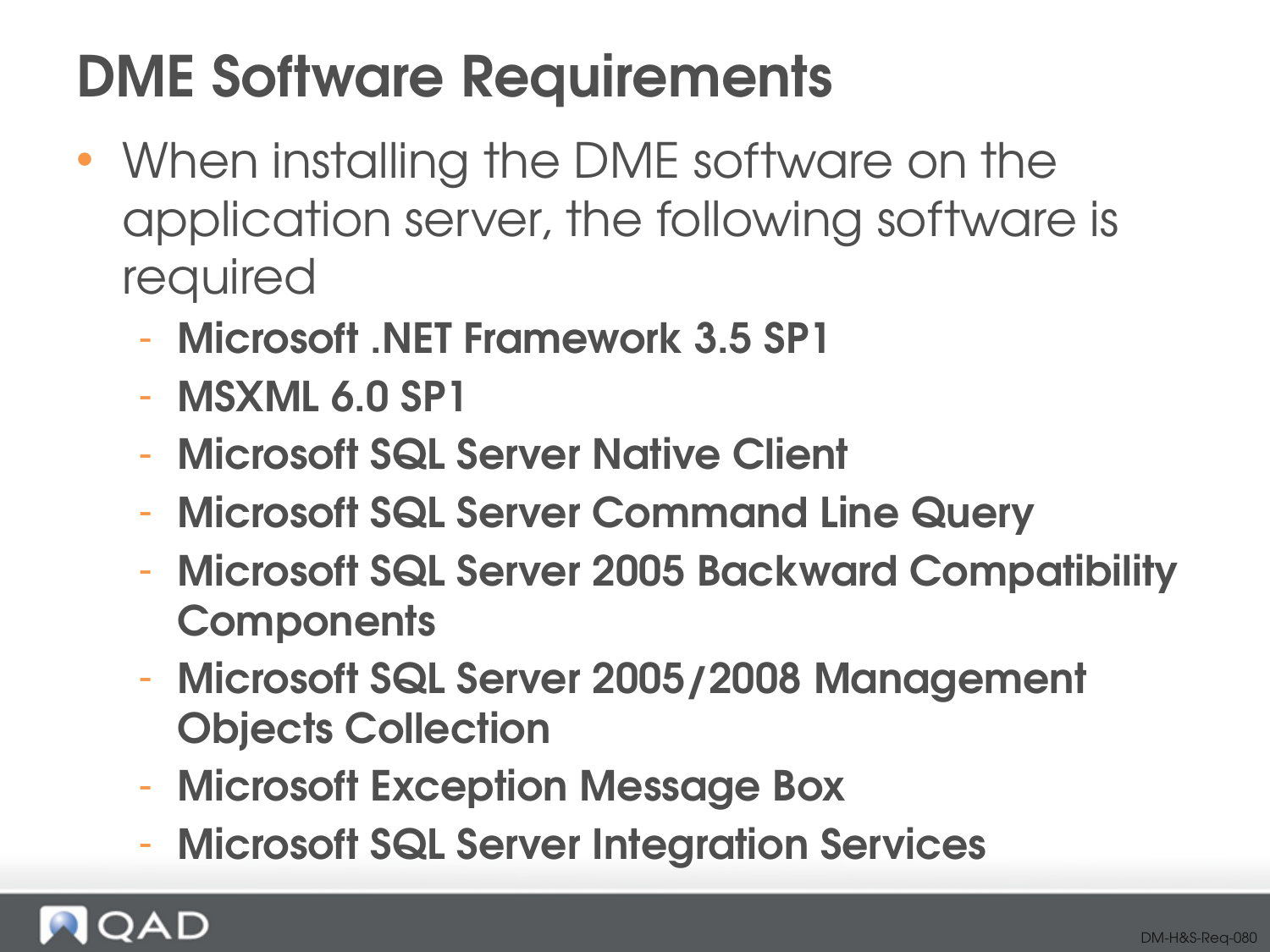

# DME Software Requirements
When installing the DME software on the application server, the following software is required
Microsoft .NET Framework 3.5 SP1
MSXML 6.0 SP1
Microsoft SQL Server Native Client
Microsoft SQL Server Command Line Query
Microsoft SQL Server 2005 Backward Compatibility Components
Microsoft SQL Server 2005/2008 Management Objects Collection
Microsoft Exception Message Box
Microsoft SQL Server Integration Services

DM-H&S-Req-080